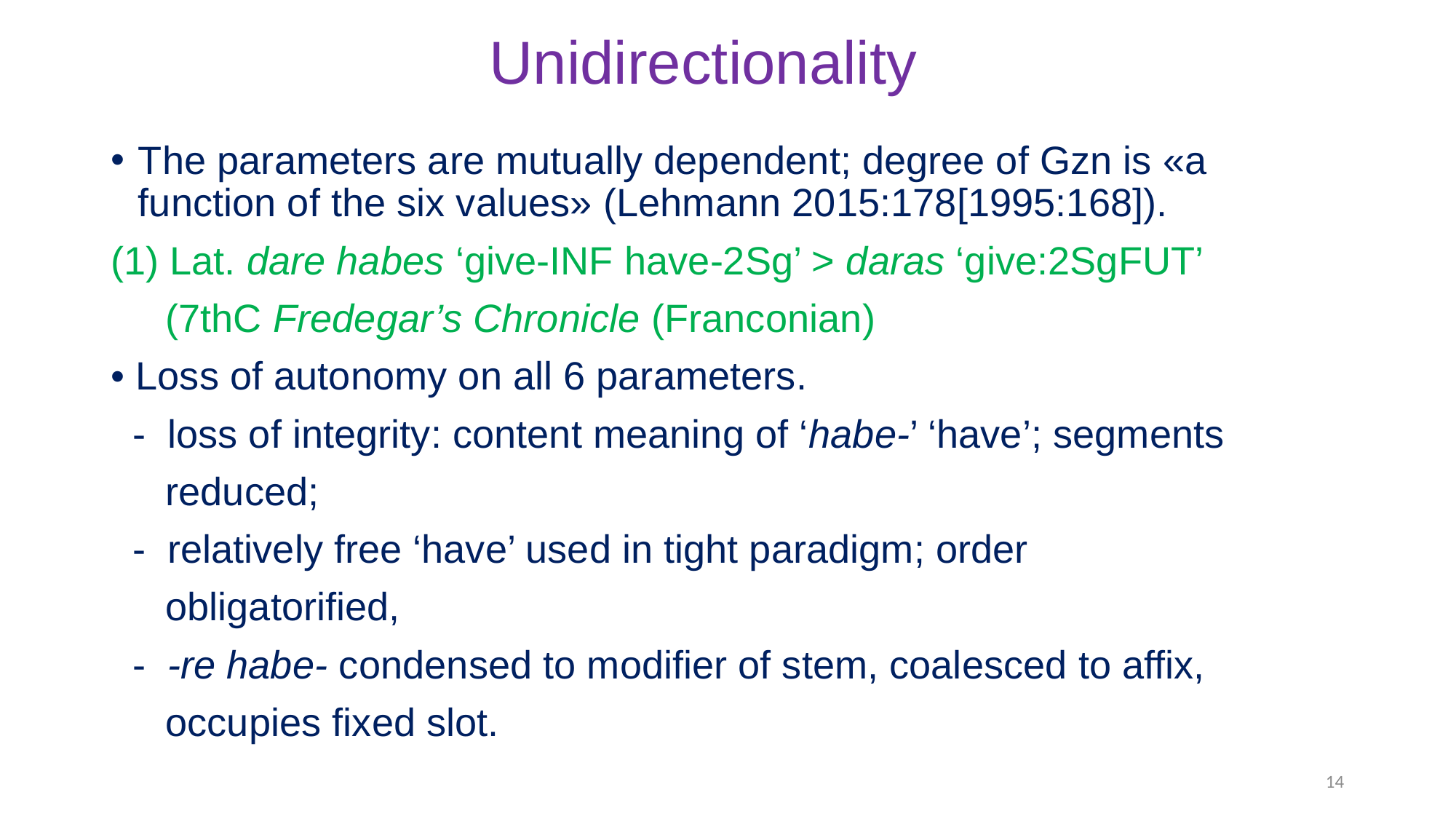

# Unidirectionality
The parameters are mutually dependent; degree of Gzn is «a function of the six values» (Lehmann 2015:178[1995:168]).
(1) Lat. dare habes ‘give-INF have-2Sg’ > daras ‘give:2SgFUT’
     (7thC Fredegar’s Chronicle (Franconian)
• Loss of autonomy on all 6 parameters.
  -  loss of integrity: content meaning of ‘habe-’ ‘have’; segments
     reduced;
  -  relatively free ‘have’ used in tight paradigm; order
     obligatorified,
  -  -re habe- condensed to modifier of stem, coalesced to affix,
     occupies fixed slot.
14